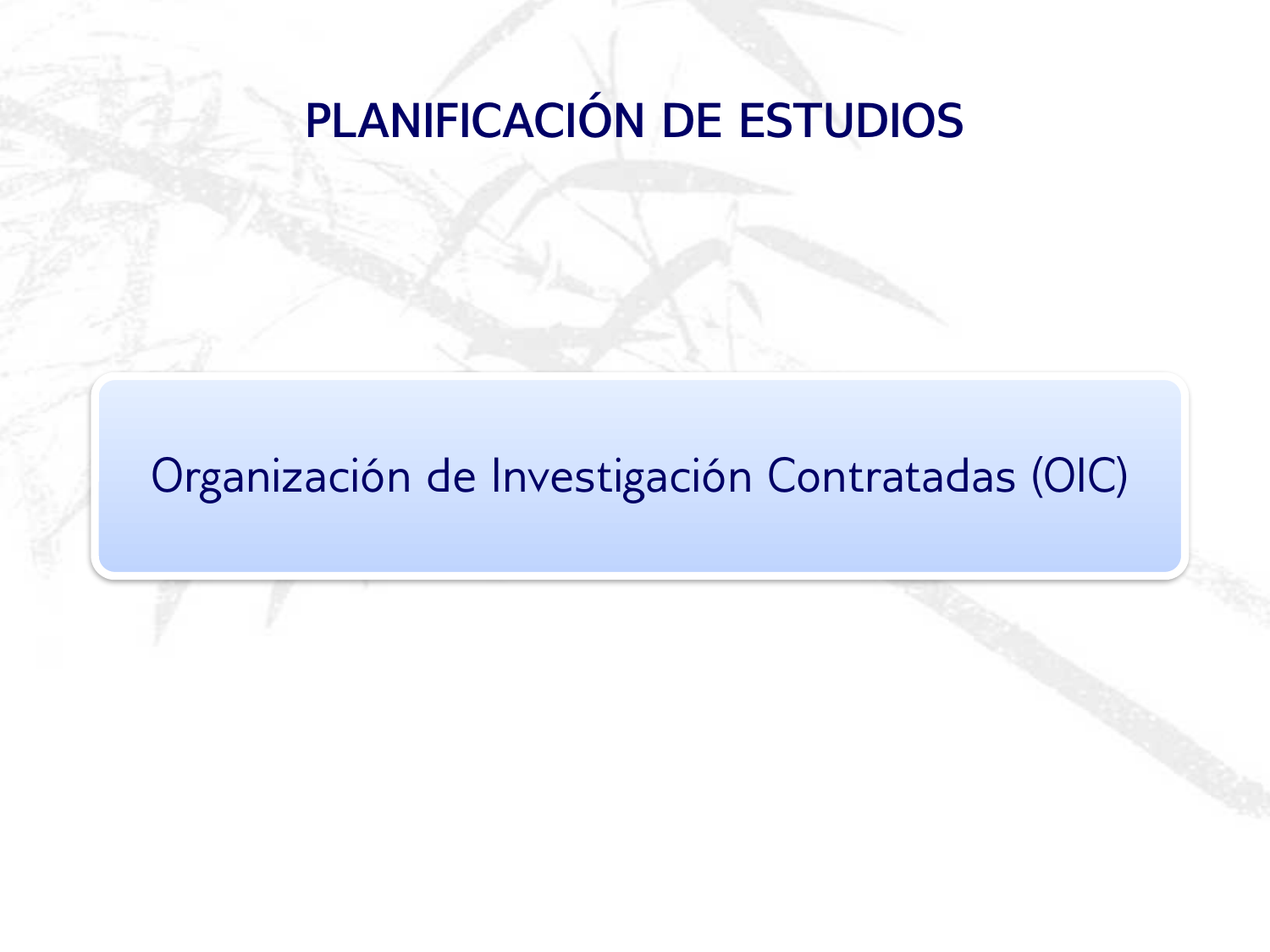

# PLANIFICACIÓN DE ESTUDIOS
Organización de Investigación Contratadas (OIC)